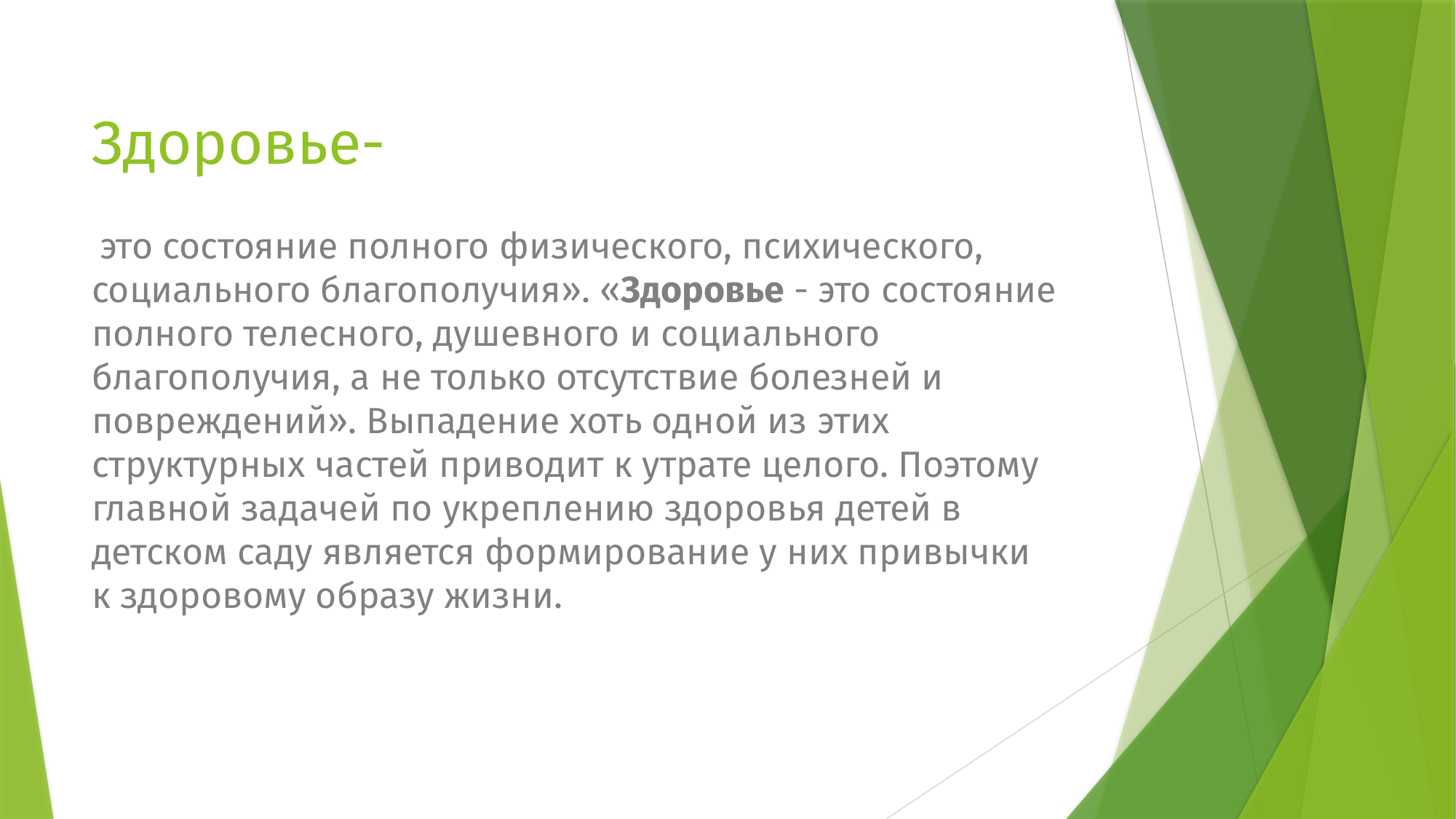

# Здоровье-
 это состояние полного физического, психического, социального благополучия». «Здоровье - это состояние полного телесного, душевного и социального благополучия, а не только отсутствие болезней и повреждений». Выпадение хоть одной из этих структурных частей приводит к утрате целого. Поэтому главной задачей по укреплению здоровья детей в детском саду является формирование у них привычки к здоровому образу жизни.